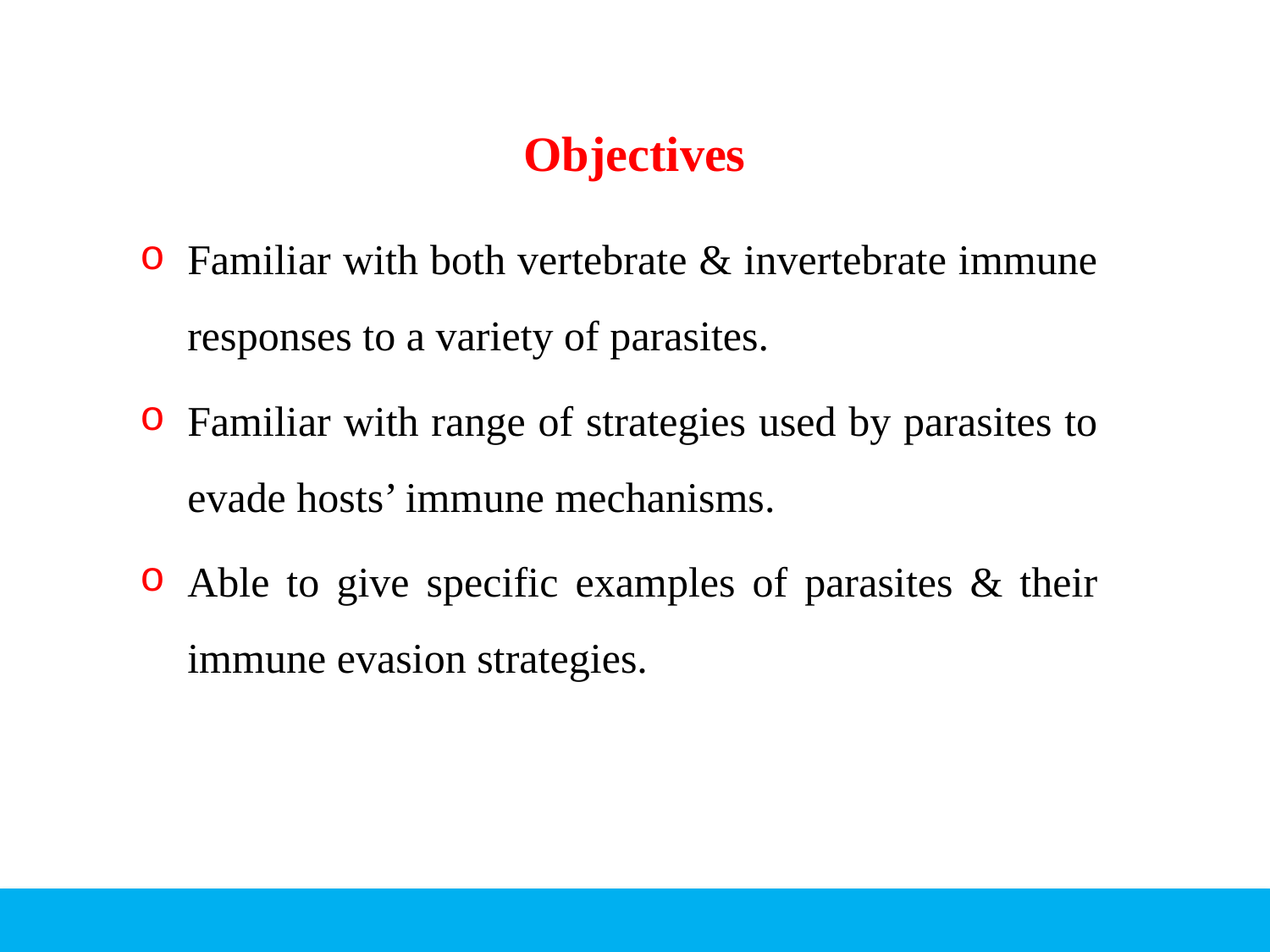

# Objectives
Familiar with both vertebrate & invertebrate immune responses to a variety of parasites.
Familiar with range of strategies used by parasites to evade hosts’ immune mechanisms.
Able to give specific examples of parasites & their immune evasion strategies.